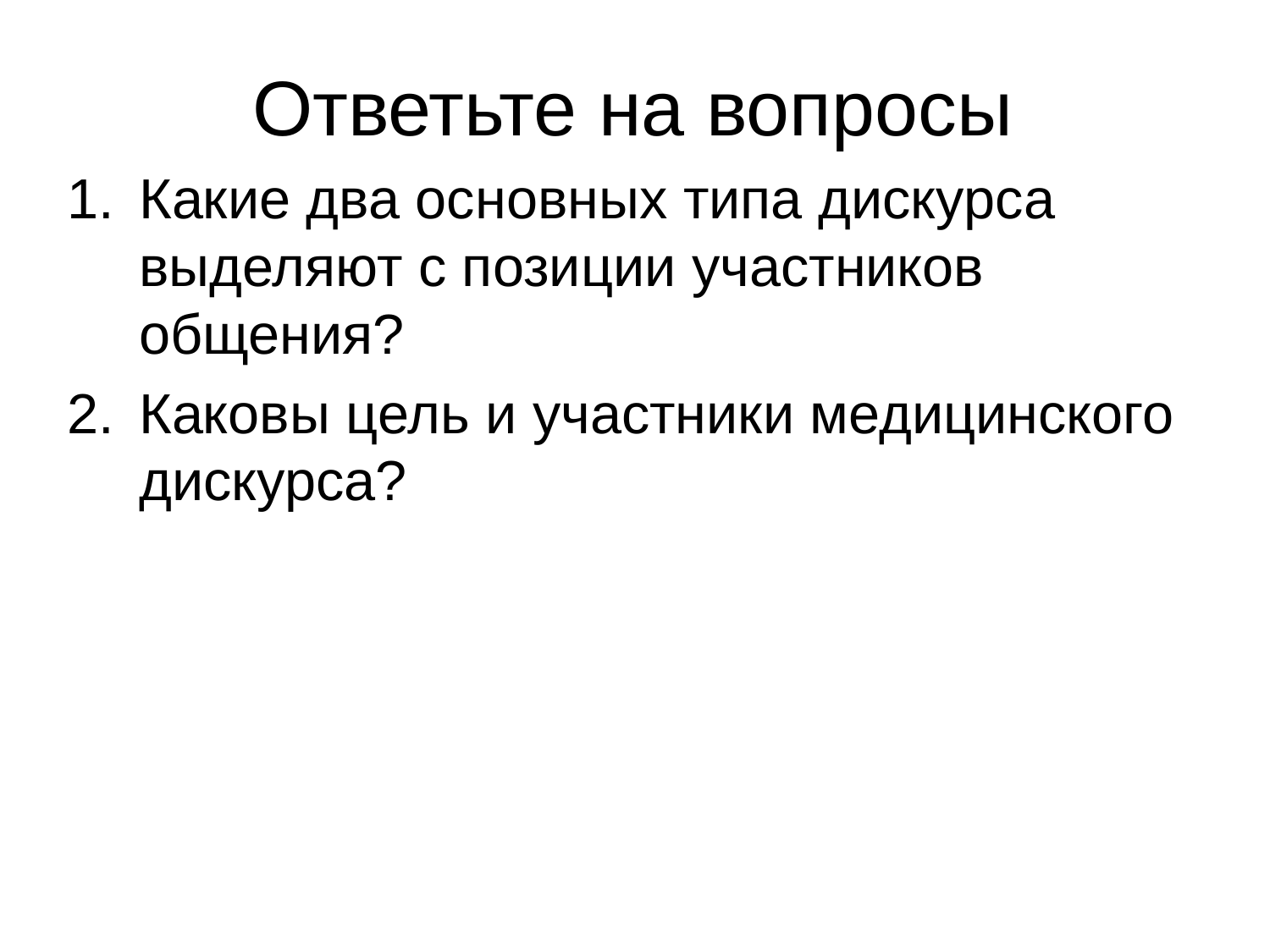

# Ответьте на вопросы
Какие два основных типа дискурса выделяют с позиции участников общения?
Каковы цель и участники медицинского дискурса?